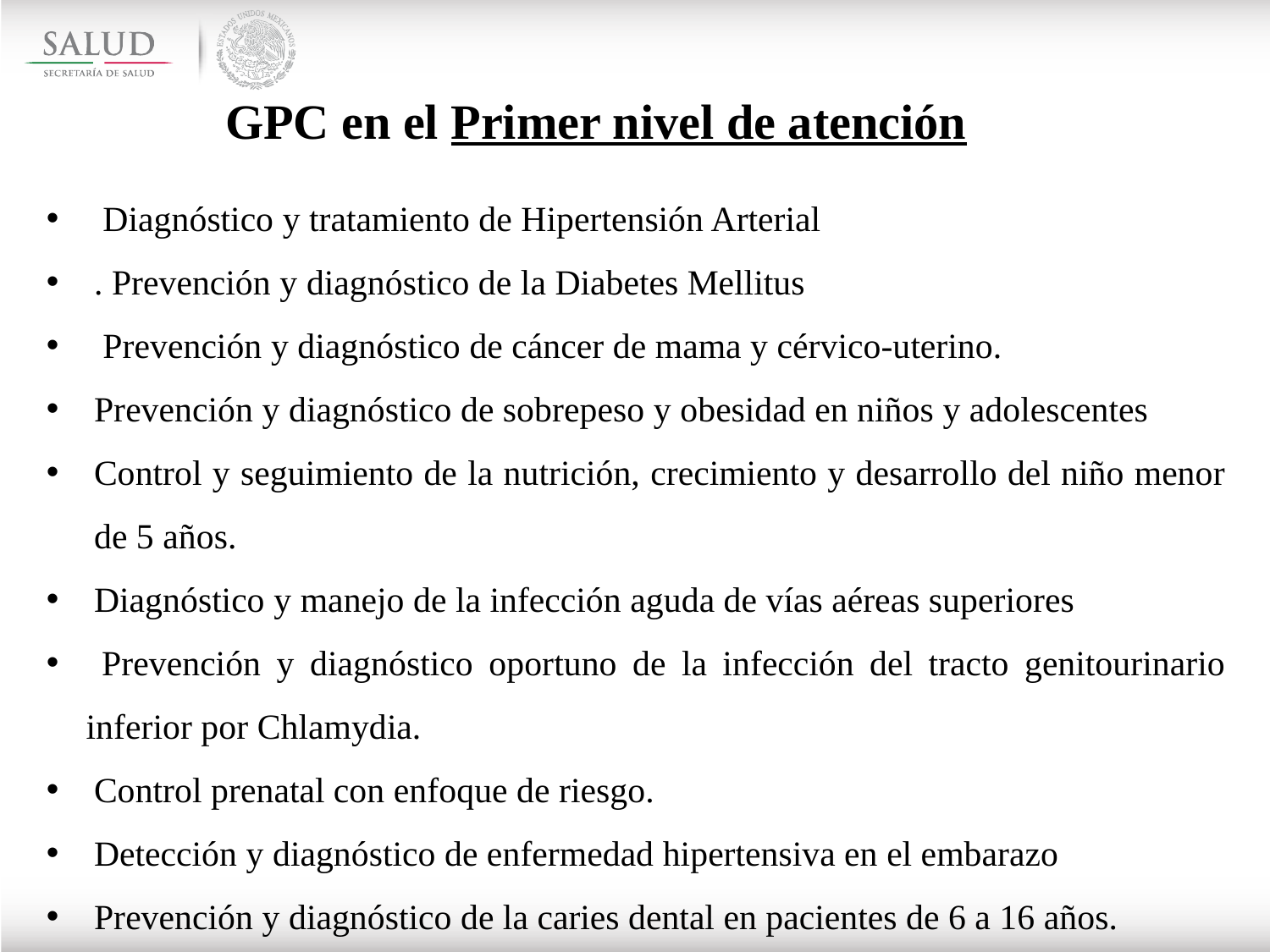

GPC en el Primer nivel de atención
 Diagnóstico y tratamiento de Hipertensión Arterial
. Prevención y diagnóstico de la Diabetes Mellitus
 Prevención y diagnóstico de cáncer de mama y cérvico-uterino.
Prevención y diagnóstico de sobrepeso y obesidad en niños y adolescentes
Control y seguimiento de la nutrición, crecimiento y desarrollo del niño menor de 5 años.
Diagnóstico y manejo de la infección aguda de vías aéreas superiores
 Prevención y diagnóstico oportuno de la infección del tracto genitourinario inferior por Chlamydia.
Control prenatal con enfoque de riesgo.
Detección y diagnóstico de enfermedad hipertensiva en el embarazo
Prevención y diagnóstico de la caries dental en pacientes de 6 a 16 años.